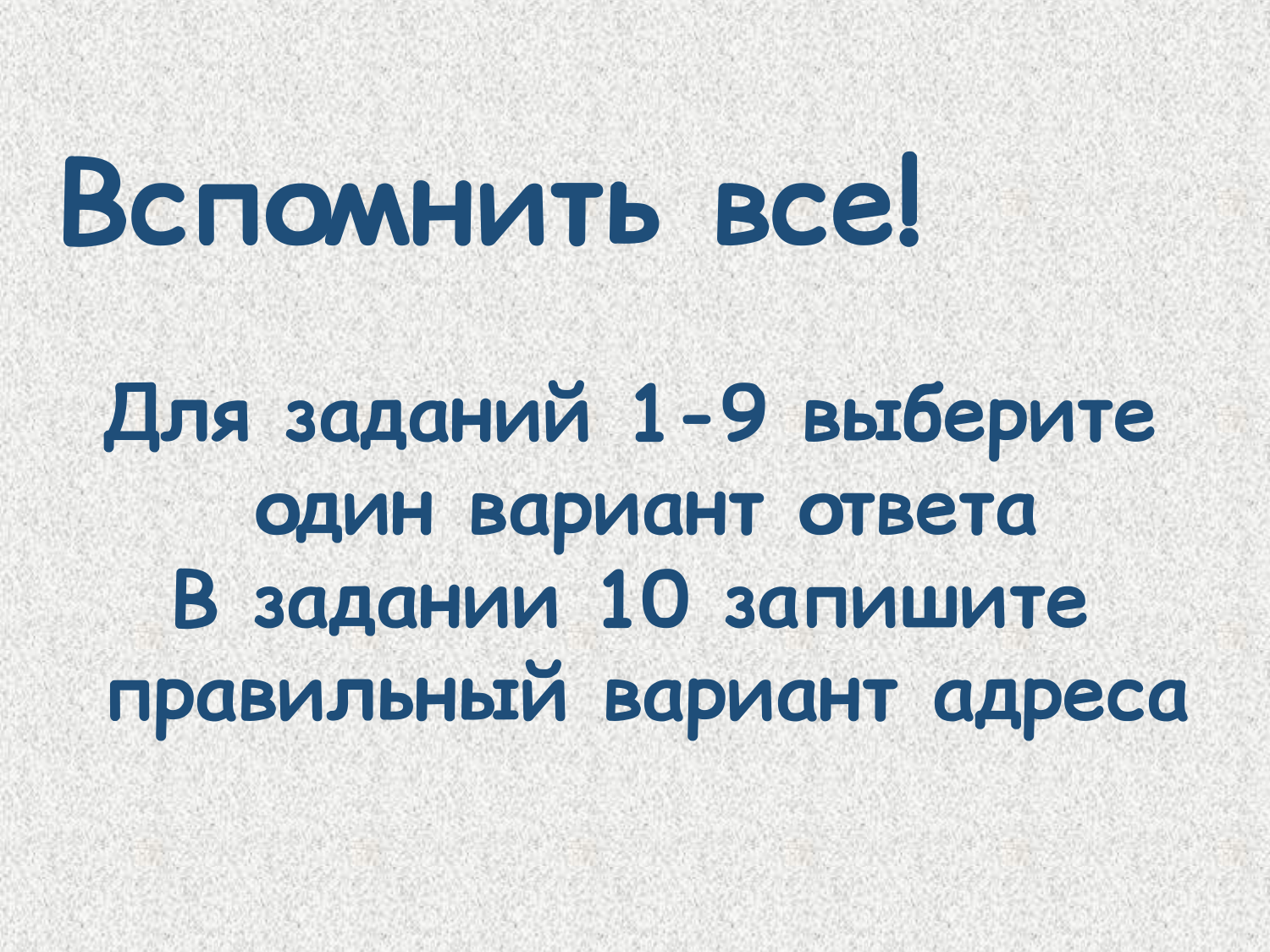

Вспомнить все!
Для заданий 1-9 выберите
один вариант ответа
В задании 10 запишите
правильный вариант адреса